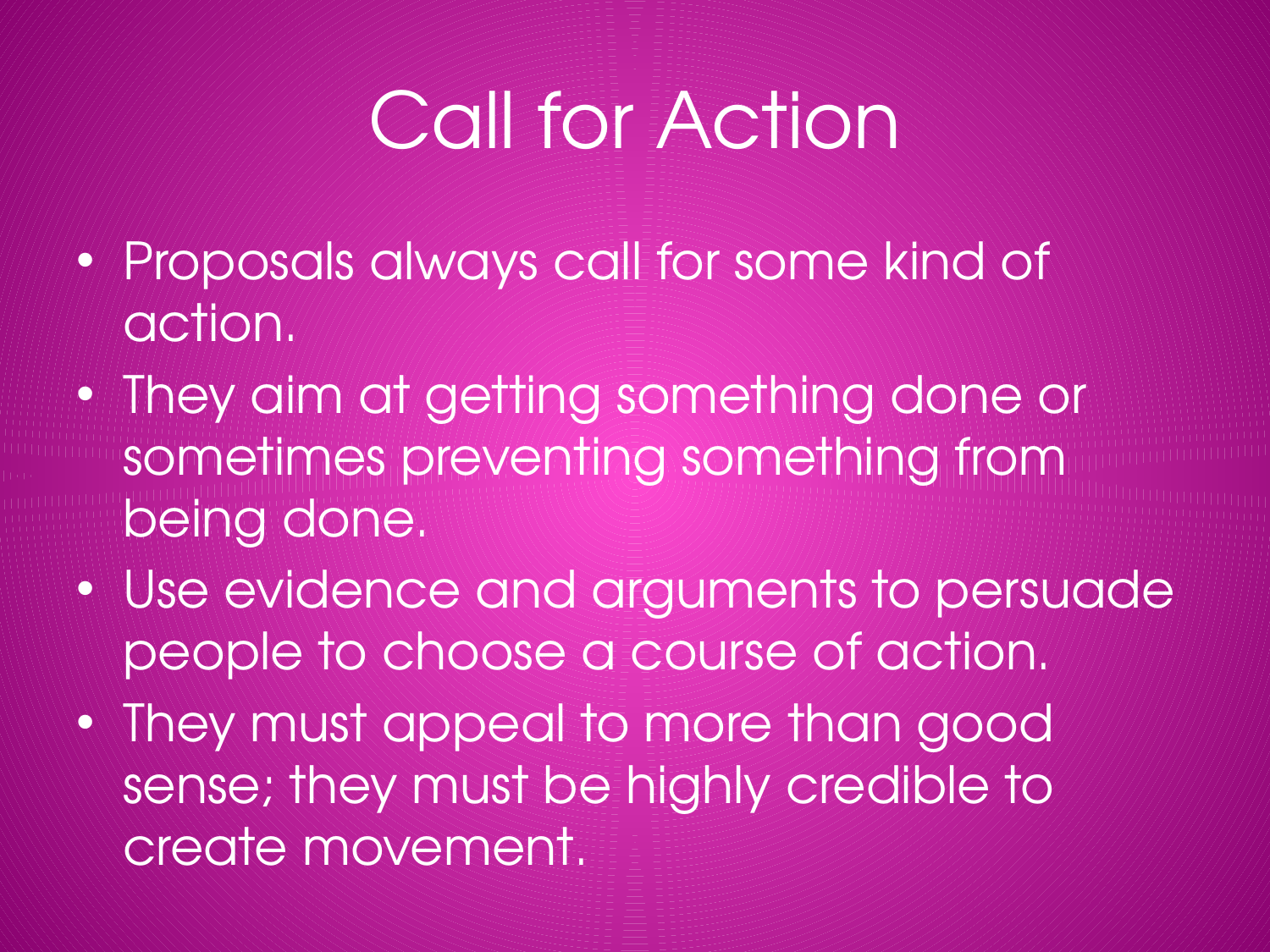

# Call for Action
Proposals always call for some kind of action.
They aim at getting something done or sometimes preventing something from being done.
Use evidence and arguments to persuade people to choose a course of action.
They must appeal to more than good sense; they must be highly credible to create movement.